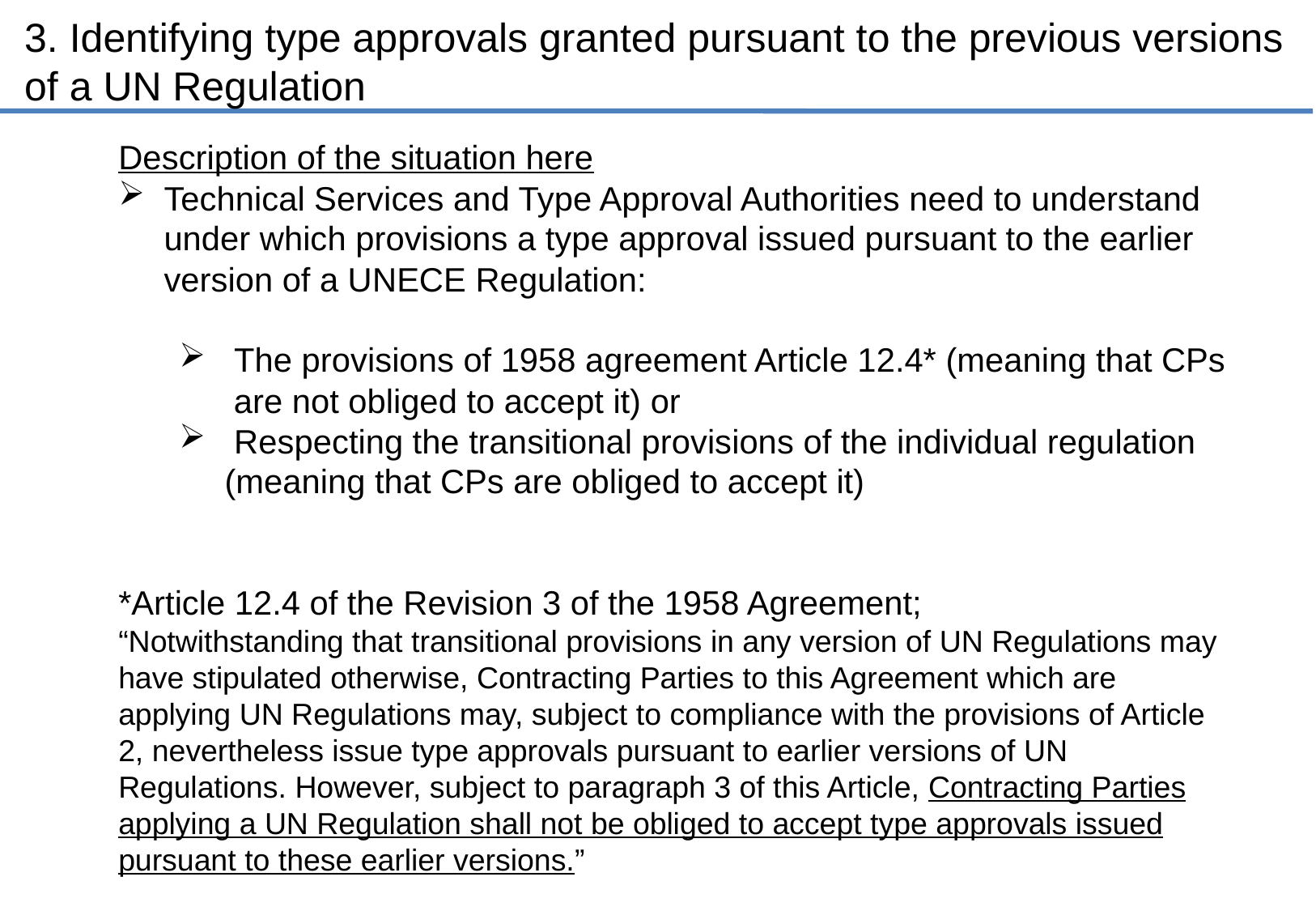

3. Identifying type approvals granted pursuant to the previous versions of a UN Regulation

Description of the situation here
Technical Services and Type Approval Authorities need to understand under which provisions a type approval issued pursuant to the earlier version of a UNECE Regulation:

 The provisions of 1958 agreement Article 12.4* (meaning that CPs  are not obliged to accept it) or
 Respecting the transitional provisions of the individual regulation (meaning that CPs are obliged to accept it)

*Article 12.4 of the Revision 3 of the 1958 Agreement;
“Notwithstanding that transitional provisions in any version of UN Regulations may have stipulated otherwise, Contracting Parties to this Agreement which are applying UN Regulations may, subject to compliance with the provisions of Article 2, nevertheless issue type approvals pursuant to earlier versions of UN Regulations. However, subject to paragraph 3 of this Article, Contracting Parties applying a UN Regulation shall not be obliged to accept type approvals issued pursuant to these earlier versions.”